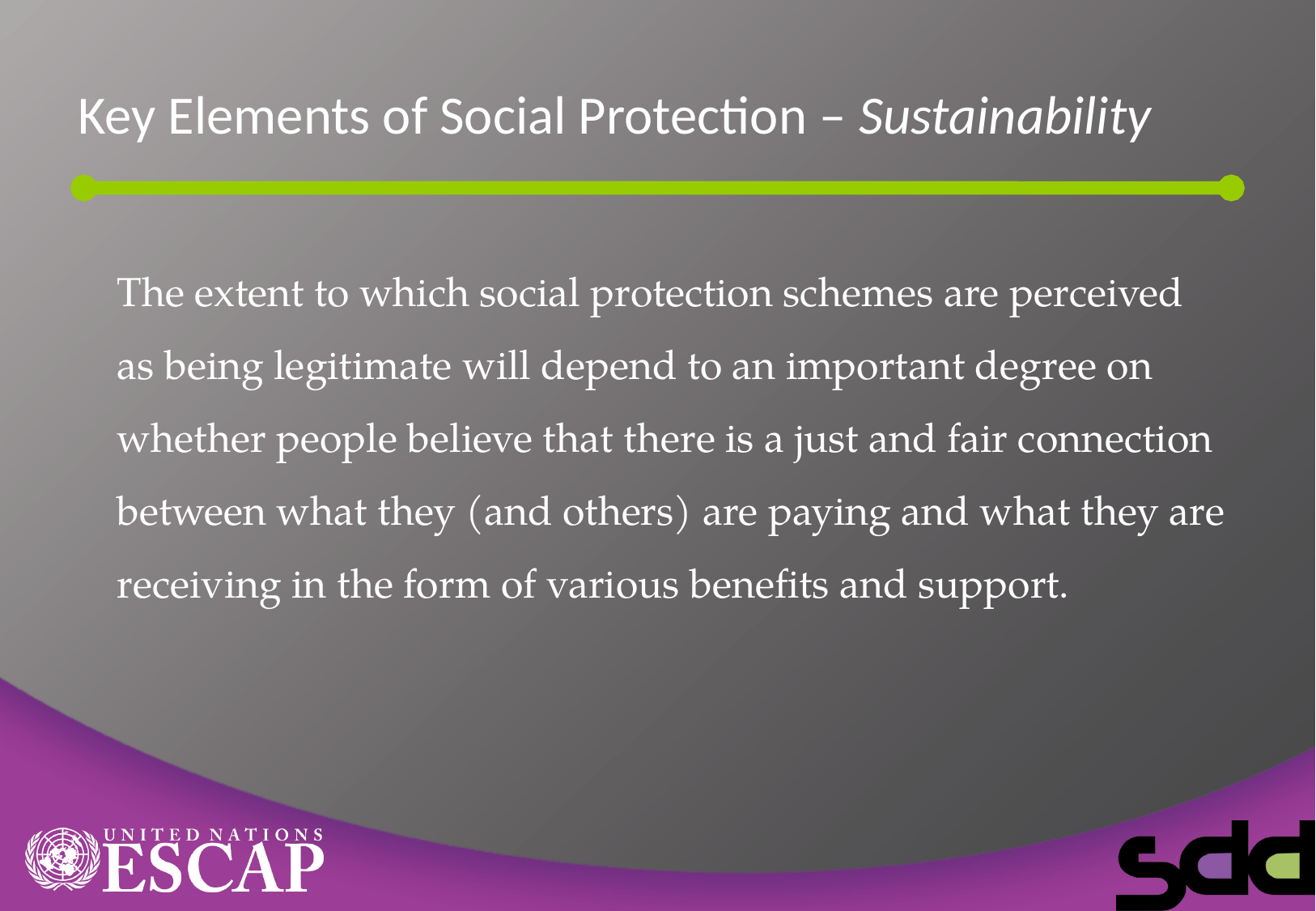

# Key Elements of Social Protection – Sustainability
	The extent to which social protection schemes are perceived as being legitimate will depend to an important degree on whether people believe that there is a just and fair connection between what they (and others) are paying and what they are receiving in the form of various benefits and support.